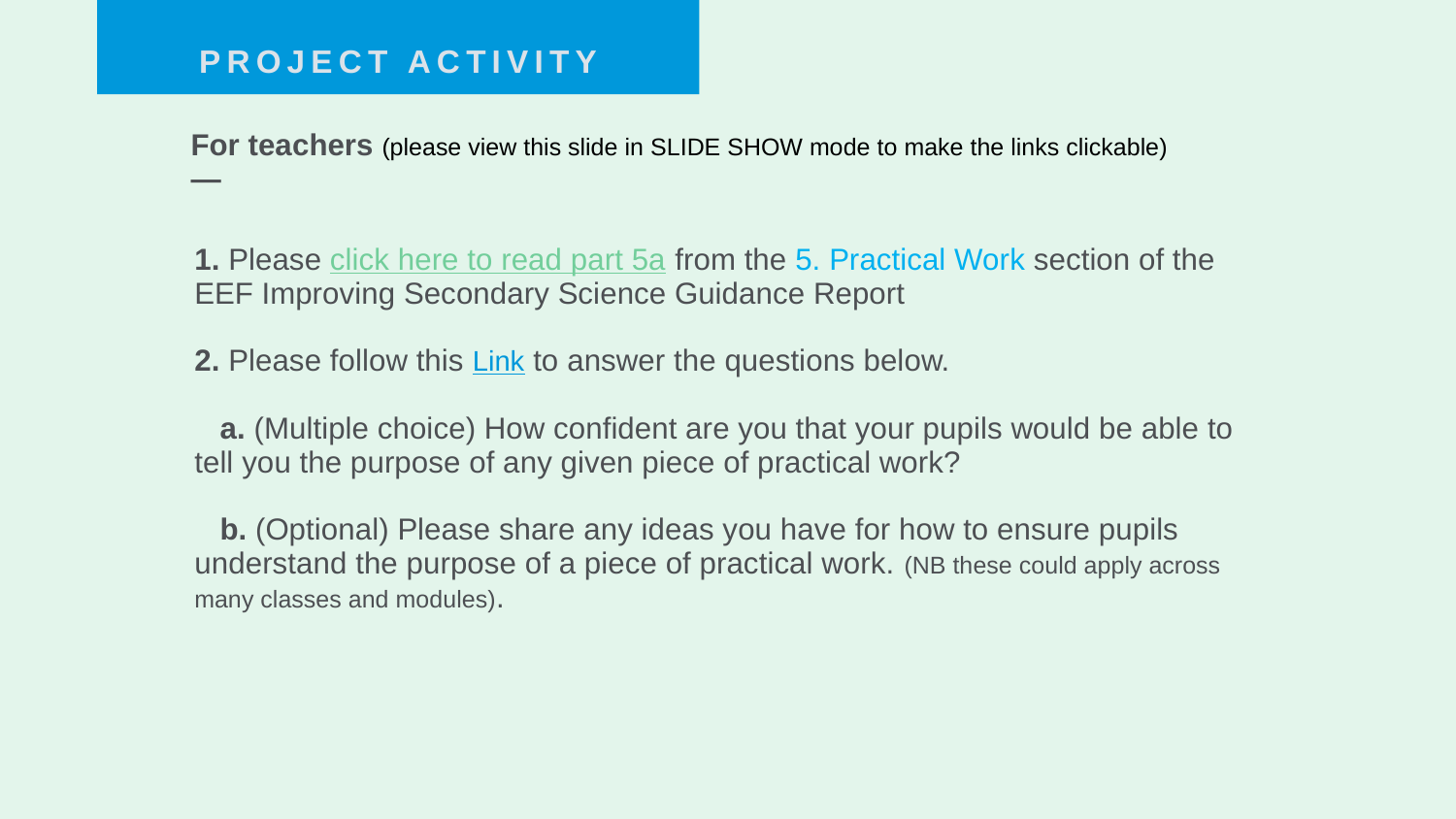

PROJECT ACTIVITY
| For teachers (please view this slide in SLIDE SHOW mode to make the links clickable) — |
| --- |
| 1. Please click here to read part 5a from the 5. Practical Work section of the EEF Improving Secondary Science Guidance Report 2. Please follow this Link to answer the questions below. a. (Multiple choice) How confident are you that your pupils would be able to tell you the purpose of any given piece of practical work? b. (Optional) Please share any ideas you have for how to ensure pupils understand the purpose of a piece of practical work. (NB these could apply across many classes and modules). |